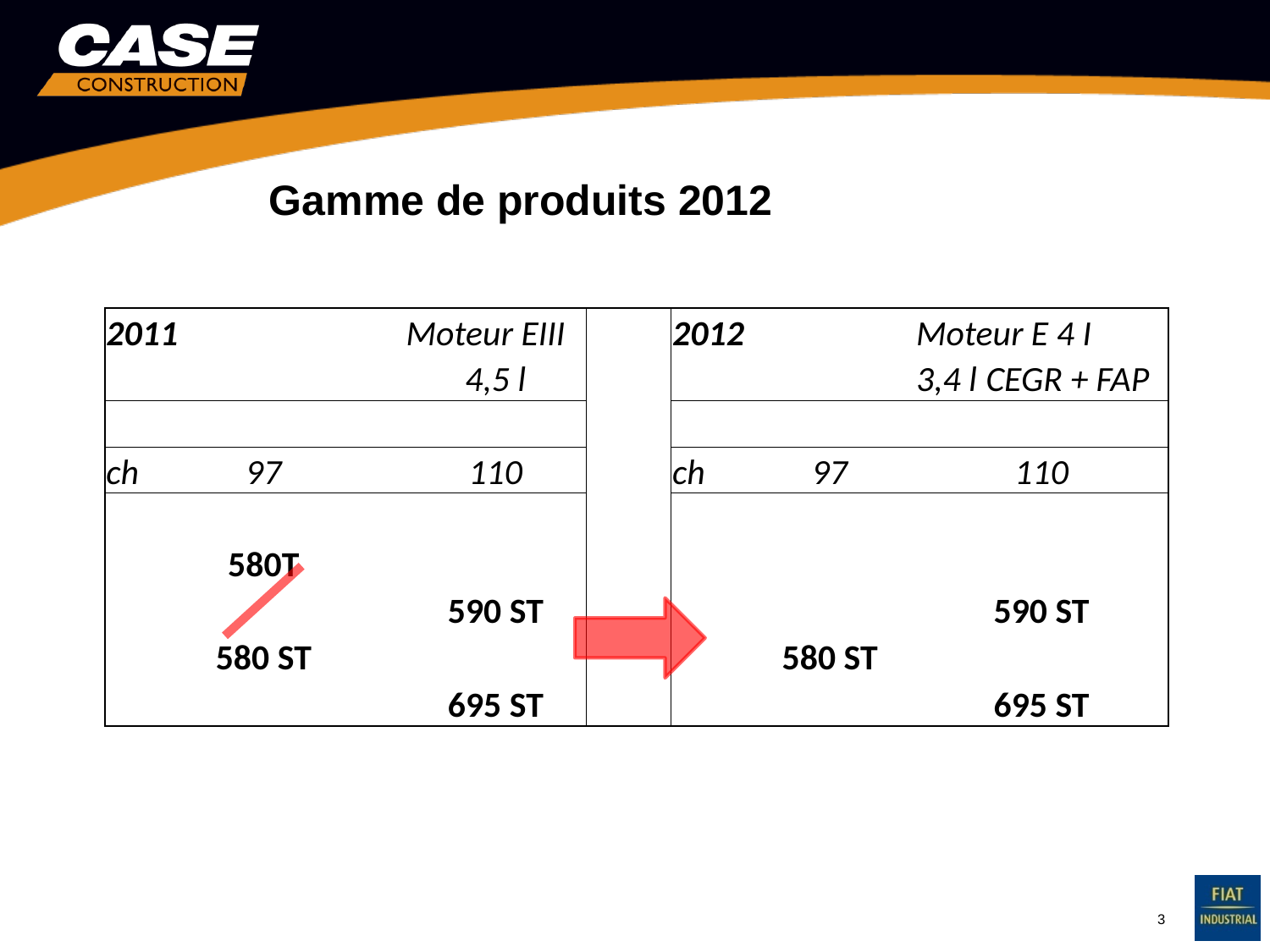

Gamme de produits 2012
| 2011 |  |  | Moteur EIII |  | 2012 |  |  | Moteur E 4 I |
| --- | --- | --- | --- | --- | --- | --- | --- | --- |
|  |  |  | 4,5 l |  |  |  |  | 3,4 l CEGR + FAP |
|  |  |  |  |  |  |  |  |  |
| ch | 97 |  | 110 |  | ch | 97 |  | 110 |
|  |  |  |  |  |  |  |  |  |
|  | 580T |  |  |  |  |  |  |  |
|  |  |  | 590 ST |  |  |  |  | 590 ST |
|  | 580 ST |  |  |  |  | 580 ST |  |  |
|  |  |  | 695 ST |  |  |  |  | 695 ST |